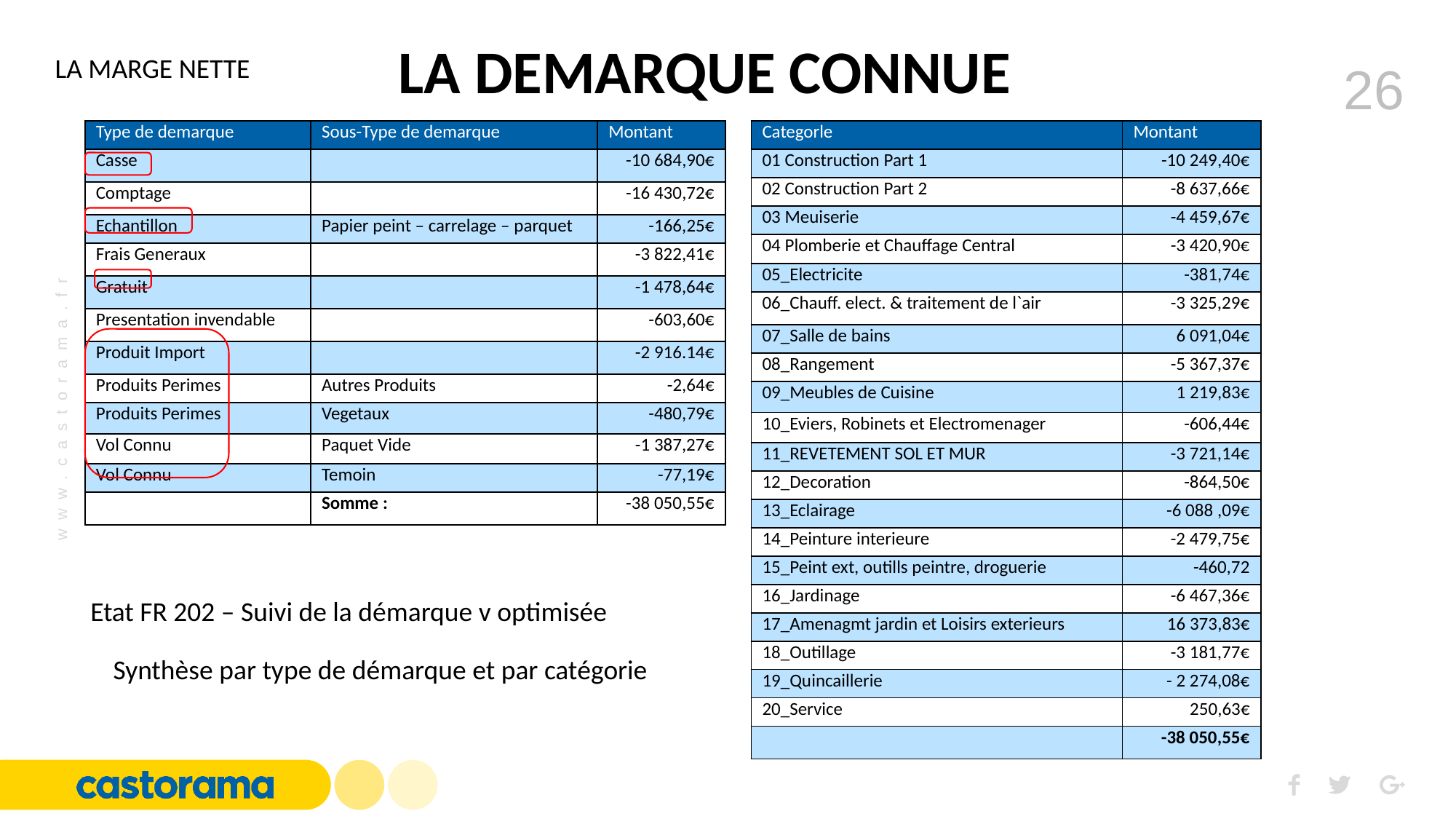

LA DEMARQUE CONNUE
LA MARGE NETTE
| Type de demarque | Sous-Type de demarque | Montant |
| --- | --- | --- |
| Casse |  | -10 684,90€ |
| Comptage |  | -16 430,72€ |
| Echantillon | Papier peint – carrelage – parquet | -166,25€ |
| Frais Generaux |  | -3 822,41€ |
| Gratuit |  | -1 478,64€ |
| Presentation invendable |  | -603,60€ |
| Produit Import |  | -2 916.14€ |
| Produits Perimes | Autres Produits | -2,64€ |
| Produits Perimes | Vegetaux | -480,79€ |
| Vol Connu | Paquet Vide | -1 387,27€ |
| Vol Connu | Temoin | -77,19€ |
|  | Somme : | -38 050,55€ |
| Categorle | Montant |
| --- | --- |
| 01 Construction Part 1 | -10 249,40€ |
| 02 Construction Part 2 | -8 637,66€ |
| 03 Meuiserie | -4 459,67€ |
| 04 Plomberie et Chauffage Central | -3 420,90€ |
| 05\_Electricite | -381,74€ |
| 06\_Chauff. elect. & traitement de l`air | -3 325,29€ |
| 07\_Salle de bains | 6 091,04€ |
| 08\_Rangement | -5 367,37€ |
| 09\_Meubles de Cuisine | 1 219,83€ |
| 10\_Eviers, Robinets et Electromenager | -606,44€ |
| 11\_REVETEMENT SOL ET MUR | -3 721,14€ |
| 12\_Decoration | -864,50€ |
| 13\_Eclairage | -6 088 ,09€ |
| 14\_Peinture interieure | -2 479,75€ |
| 15\_Peint ext, outills peintre, droguerie | -460,72 |
| 16\_Jardinage | -6 467,36€ |
| 17\_Amenagmt jardin et Loisirs exterieurs | 16 373,83€ |
| 18\_Outillage | -3 181,77€ |
| 19\_Quincaillerie | - 2 274,08€ |
| 20\_Service | 250,63€ |
|  | -38 050,55€ |

Etat FR 202 – Suivi de la démarque v optimisée
Synthèse par type de démarque et par catégorie